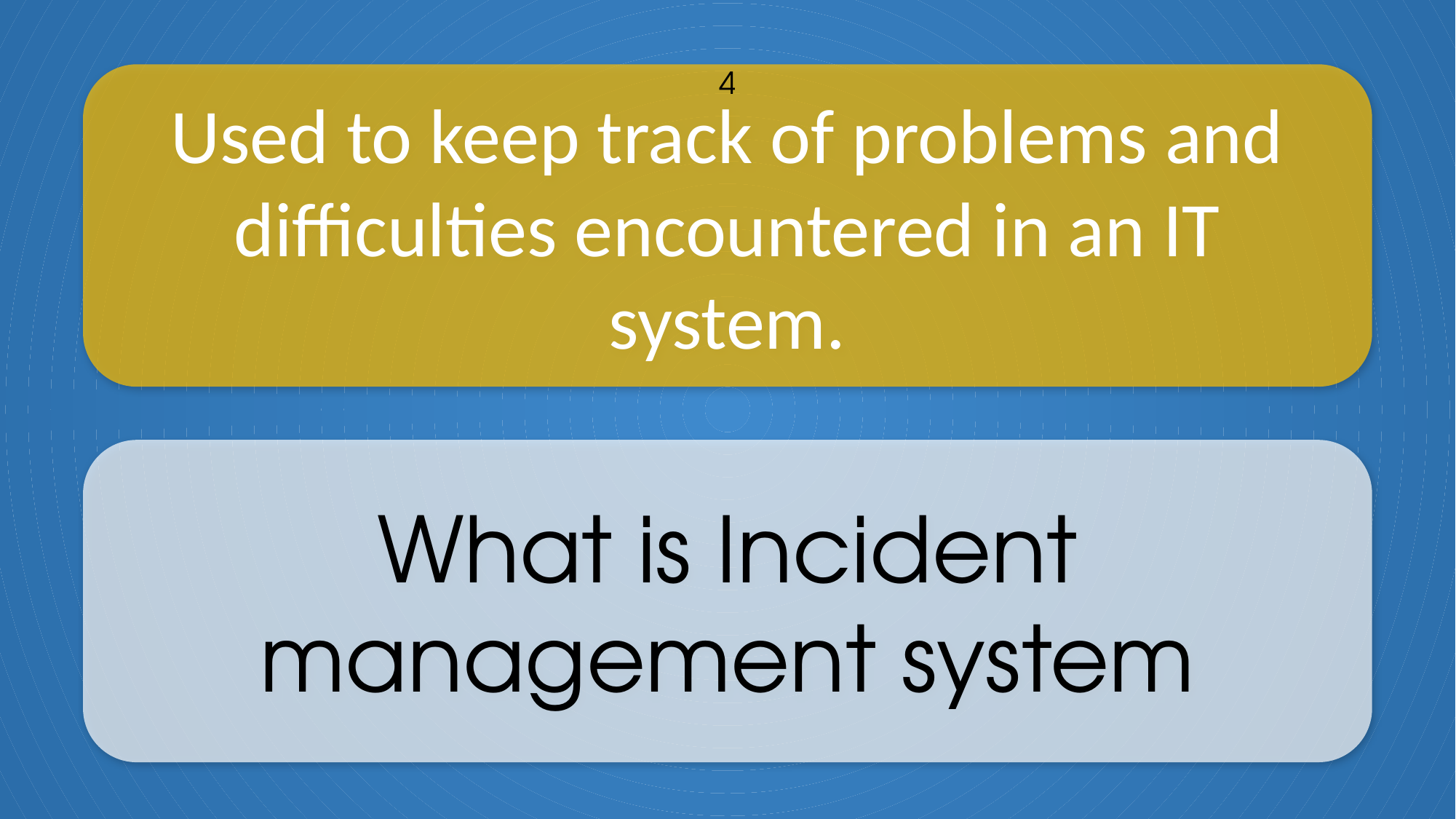

Used to keep track of problems and difficulties encountered in an IT system.
4
What is Incident management system